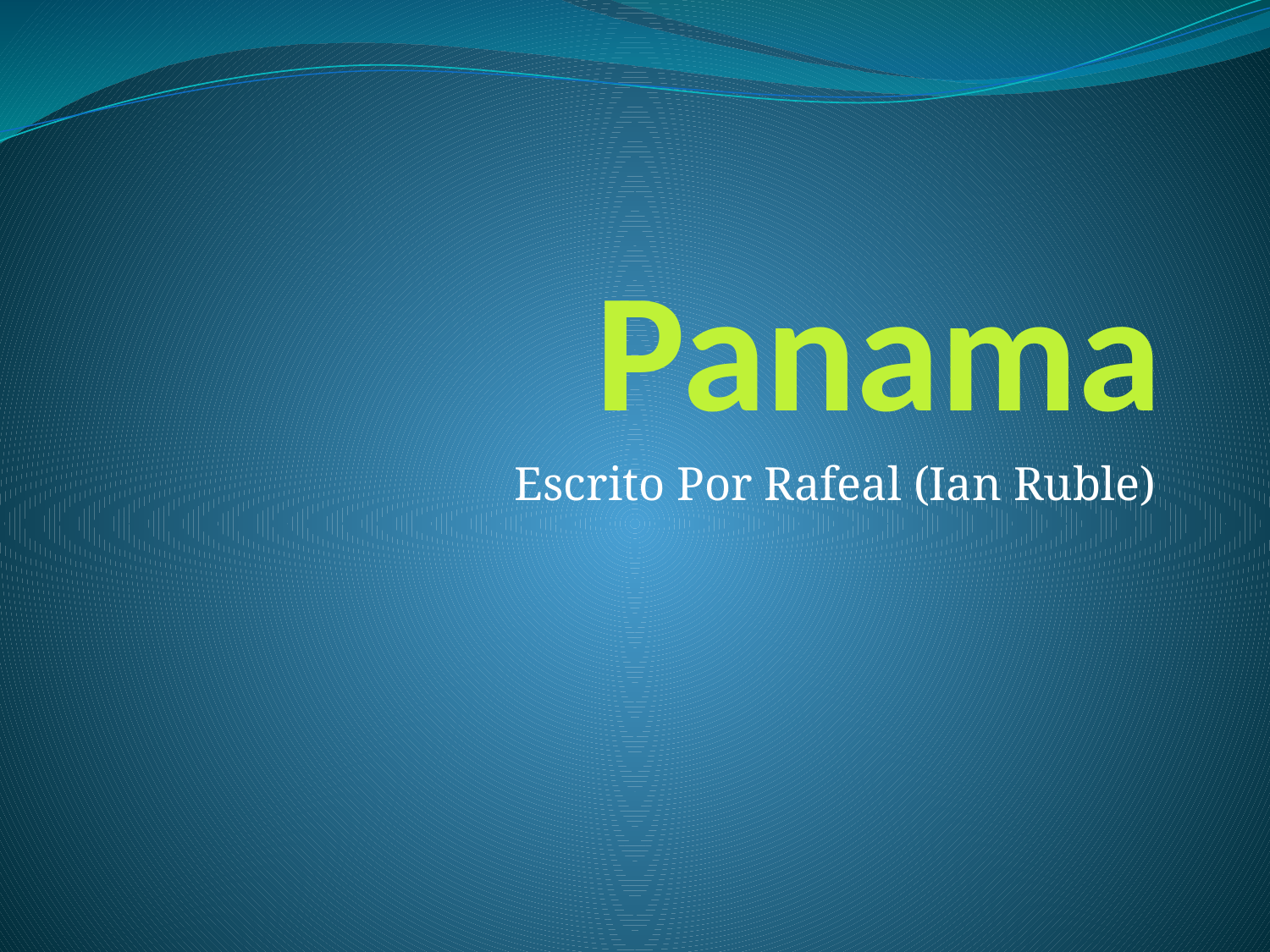

# Panama
Escrito Por Rafeal (Ian Ruble)